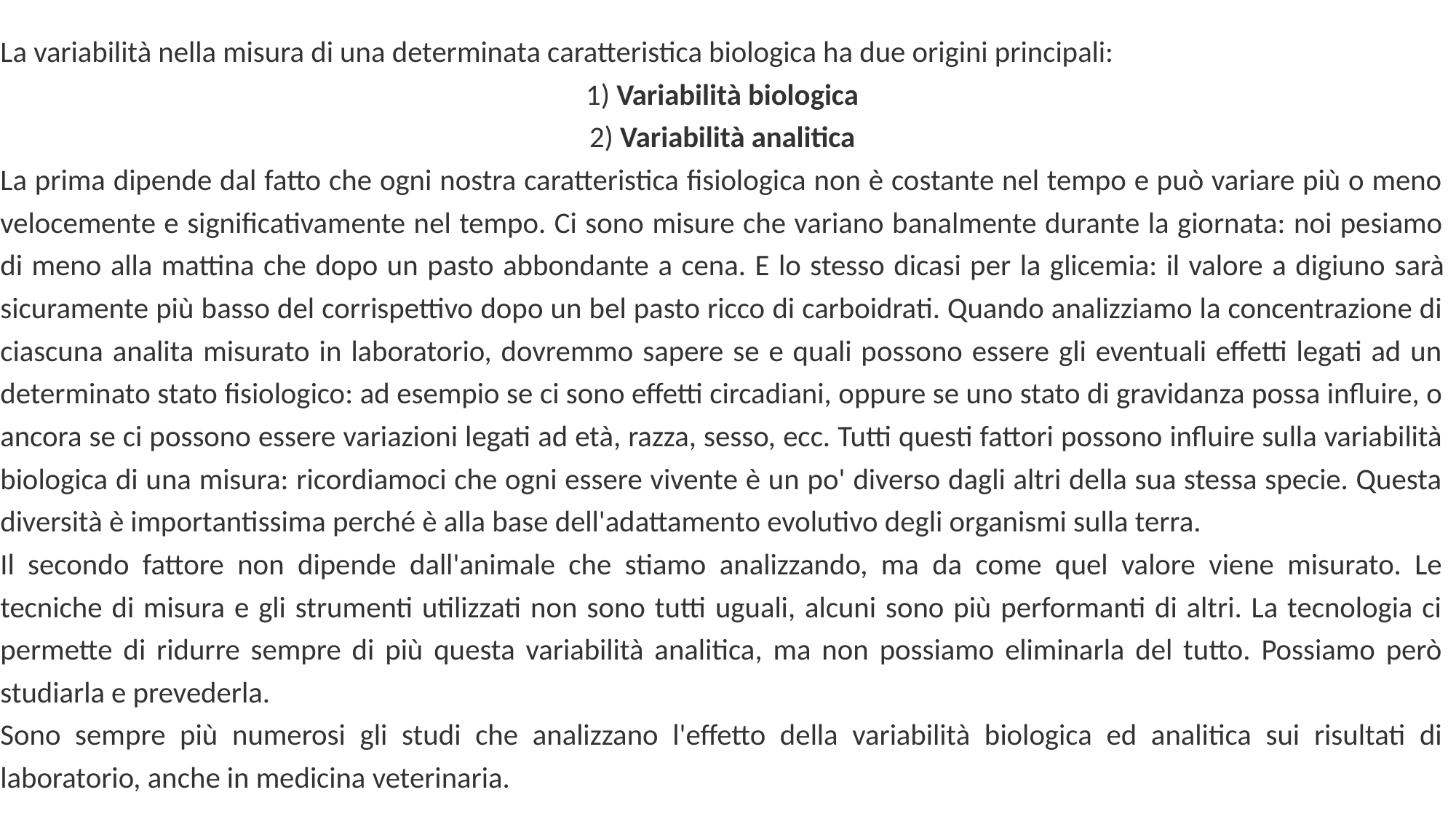

La variabilità nella misura di una determinata caratteristica biologica ha due origini principali:
1) Variabilità biologica
2) Variabilità analitica
La prima dipende dal fatto che ogni nostra caratteristica fisiologica non è costante nel tempo e può variare più o meno velocemente e significativamente nel tempo. Ci sono misure che variano banalmente durante la giornata: noi pesiamo di meno alla mattina che dopo un pasto abbondante a cena. E lo stesso dicasi per la glicemia: il valore a digiuno sarà sicuramente più basso del corrispettivo dopo un bel pasto ricco di carboidrati. Quando analizziamo la concentrazione di ciascuna analita misurato in laboratorio, dovremmo sapere se e quali possono essere gli eventuali effetti legati ad un determinato stato fisiologico: ad esempio se ci sono effetti circadiani, oppure se uno stato di gravidanza possa influire, o ancora se ci possono essere variazioni legati ad età, razza, sesso, ecc. Tutti questi fattori possono influire sulla variabilità biologica di una misura: ricordiamoci che ogni essere vivente è un po' diverso dagli altri della sua stessa specie. Questa diversità è importantissima perché è alla base dell'adattamento evolutivo degli organismi sulla terra.
Il secondo fattore non dipende dall'animale che stiamo analizzando, ma da come quel valore viene misurato. Le tecniche di misura e gli strumenti utilizzati non sono tutti uguali, alcuni sono più performanti di altri. La tecnologia ci permette di ridurre sempre di più questa variabilità analitica, ma non possiamo eliminarla del tutto. Possiamo però studiarla e prevederla.
Sono sempre più numerosi gli studi che analizzano l'effetto della variabilità biologica ed analitica sui risultati di laboratorio, anche in medicina veterinaria.